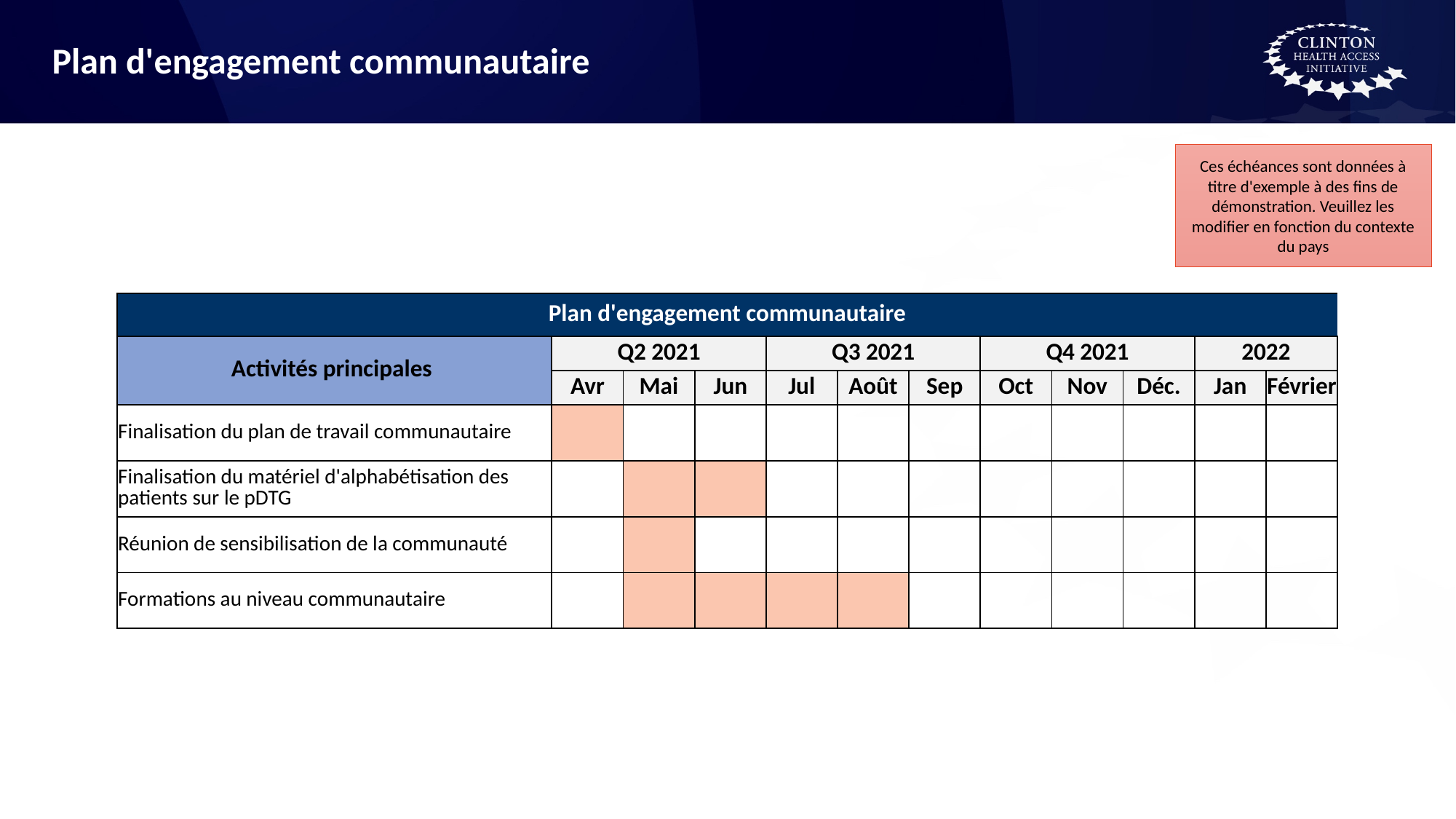

# Plan d'engagement communautaire
Ces échéances sont données à titre d'exemple à des fins de démonstration. Veuillez les modifier en fonction du contexte du pays
| Plan d'engagement communautaire |  |  |  |  |  |  |  |  |  |  |  |
| --- | --- | --- | --- | --- | --- | --- | --- | --- | --- | --- | --- |
| Activités principales | Q2 2021 |  |  | Q3 2021 |  |  | Q4 2021 |  |  | 2022 |  |
|  | Avr | Mai | Jun | Jul | Août | Sep | Oct | Nov | Déc. | Jan | Février |
| Finalisation du plan de travail communautaire |  |  |  |  |  |  |  |  |  |  |  |
| Finalisation du matériel d'alphabétisation des patients sur le pDTG |  |  |  |  |  |  |  |  |  |  |  |
| Réunion de sensibilisation de la communauté |  |  |  |  |  |  |  |  |  |  |  |
| Formations au niveau communautaire |  |  |  |  |  |  |  |  |  |  |  |